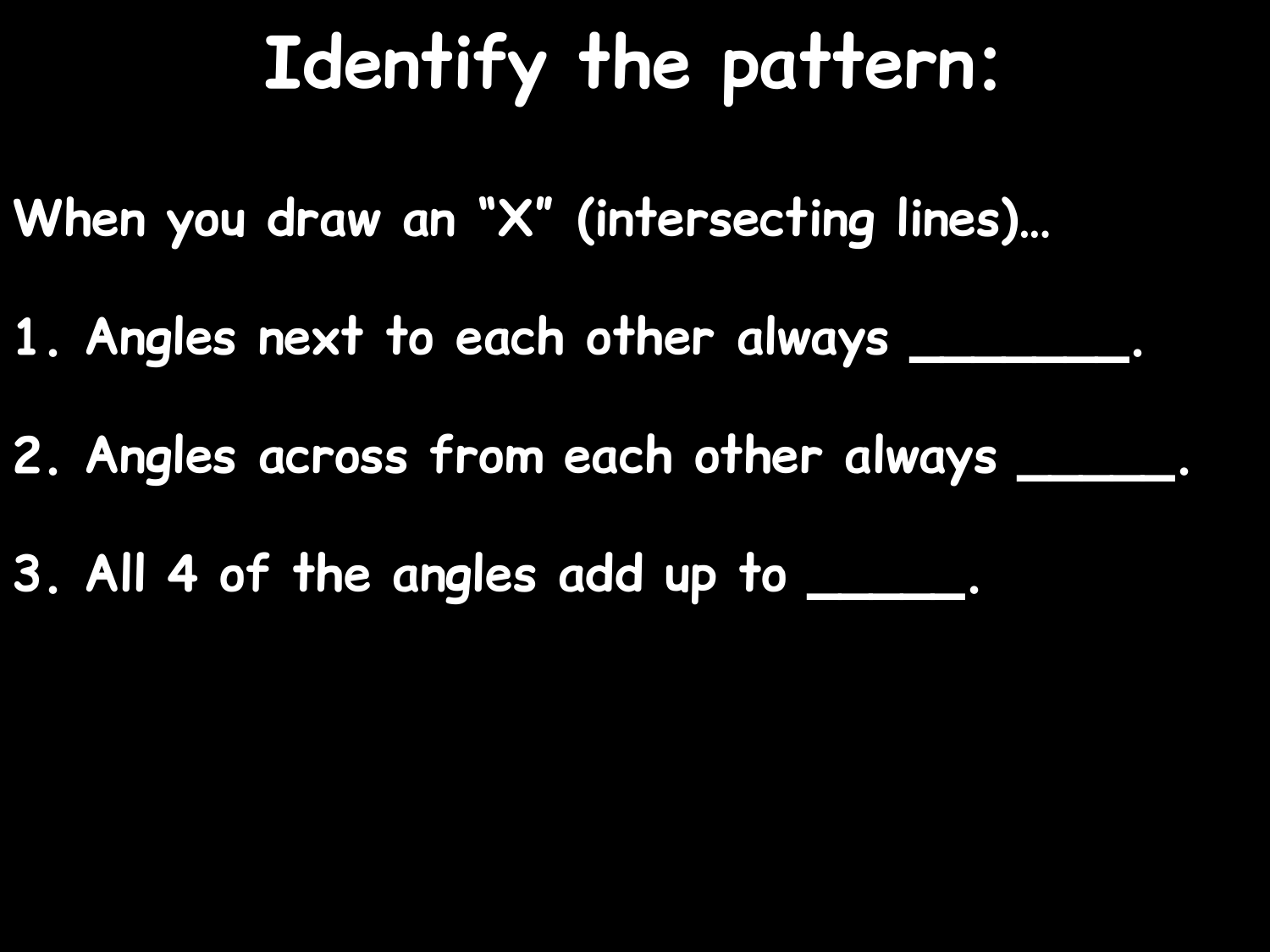

Identify the pattern:

When you draw an “X” (intersecting lines)…

Angles next to each other always _______.

Angles across from each other always _____.

All 4 of the angles add up to _____.